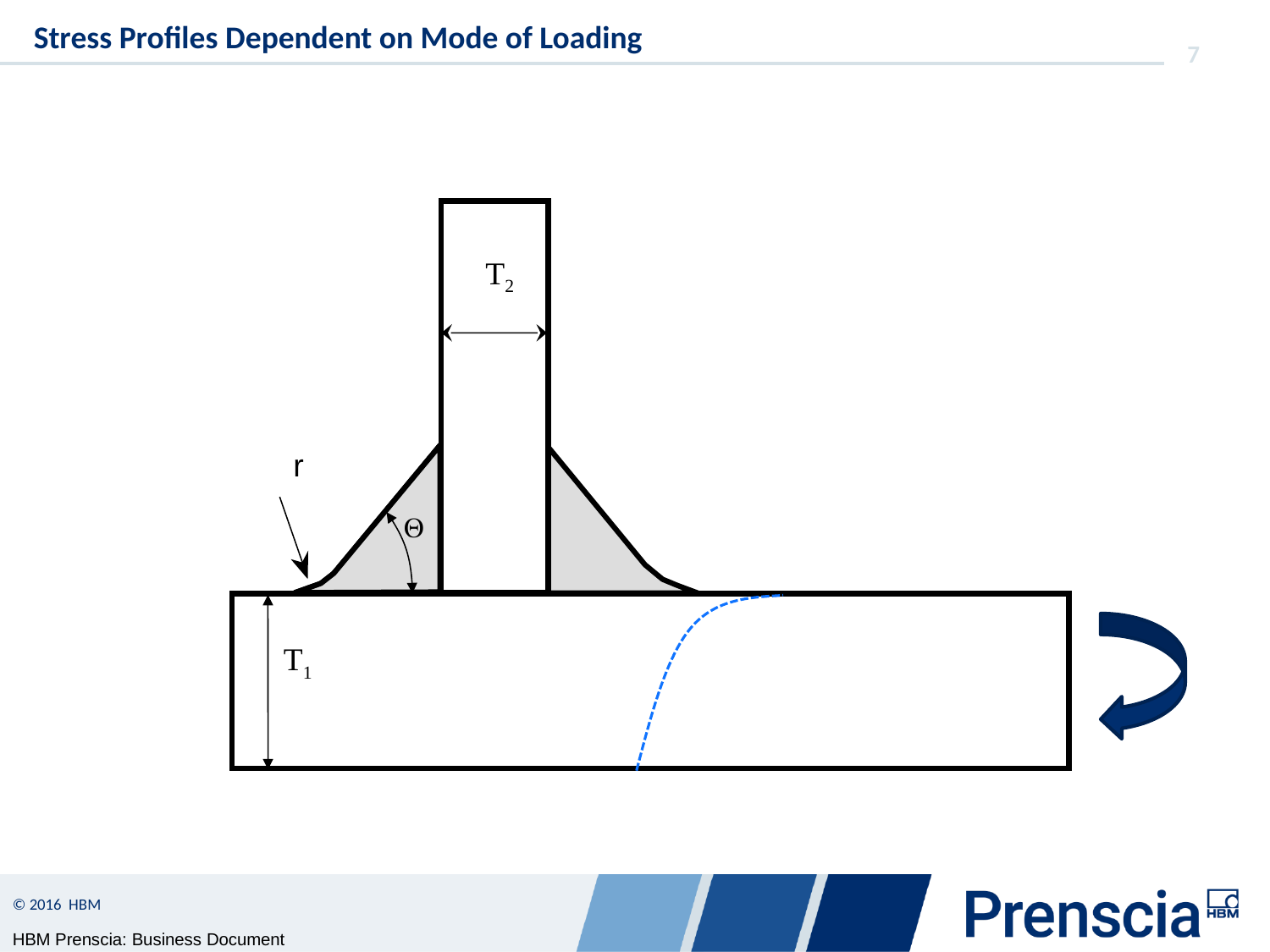

# Stress Profiles Dependent on Mode of Loading

T2

r

Θ

T1